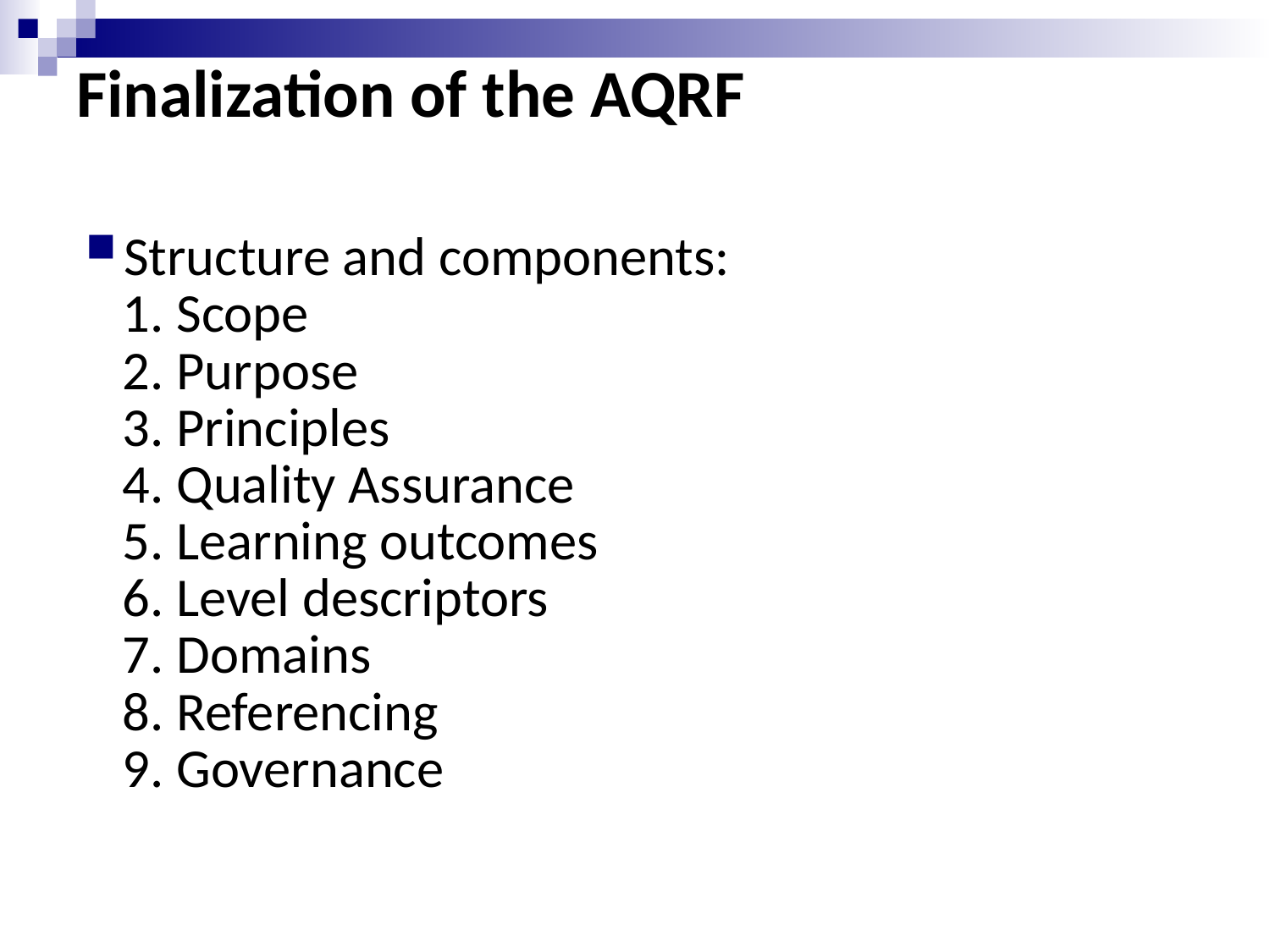

Finalization of the AQRF

Structure and components:
   1. Scope
   2. Purpose
   3. Principles
   4. Quality Assurance
   5. Learning outcomes
   6. Level descriptors
   7. Domains
   8. Referencing
   9. Governance